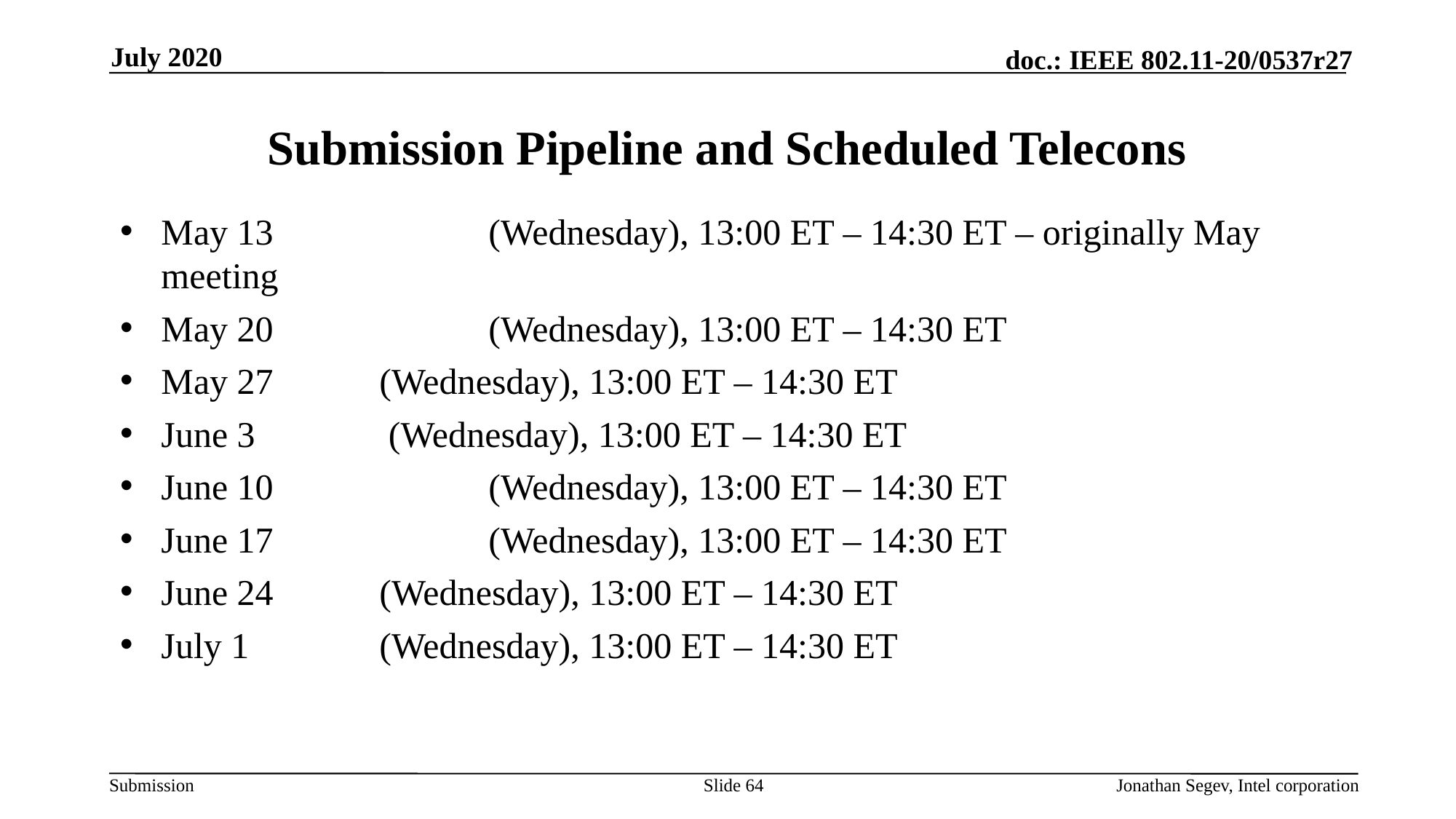

July 2020
# Submission Pipeline and Scheduled Telecons
May 13	 	(Wednesday), 13:00 ET – 14:30 ET – originally May meeting
May 20	 	(Wednesday), 13:00 ET – 14:30 ET
May 27 	(Wednesday), 13:00 ET – 14:30 ET
June 3		 (Wednesday), 13:00 ET – 14:30 ET
June 10	 	(Wednesday), 13:00 ET – 14:30 ET
June 17	 	(Wednesday), 13:00 ET – 14:30 ET
June 24 	(Wednesday), 13:00 ET – 14:30 ET
July 1		(Wednesday), 13:00 ET – 14:30 ET
Slide 64
Jonathan Segev, Intel corporation